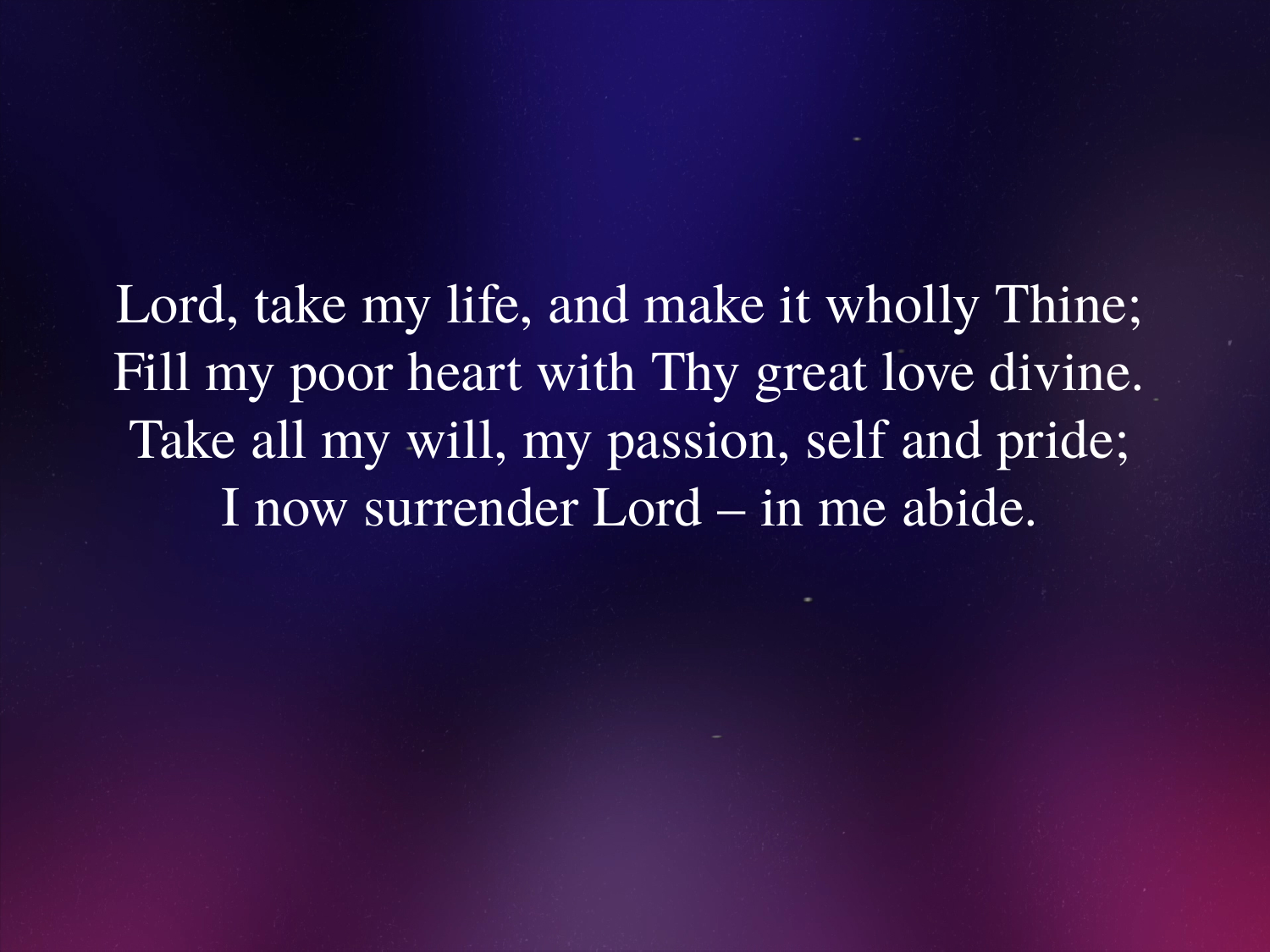

# Lord, take my life, and make it wholly Thine; Fill my poor heart with Thy great love divine. Take all my will, my passion, self and pride; I now surrender Lord – in me abide.